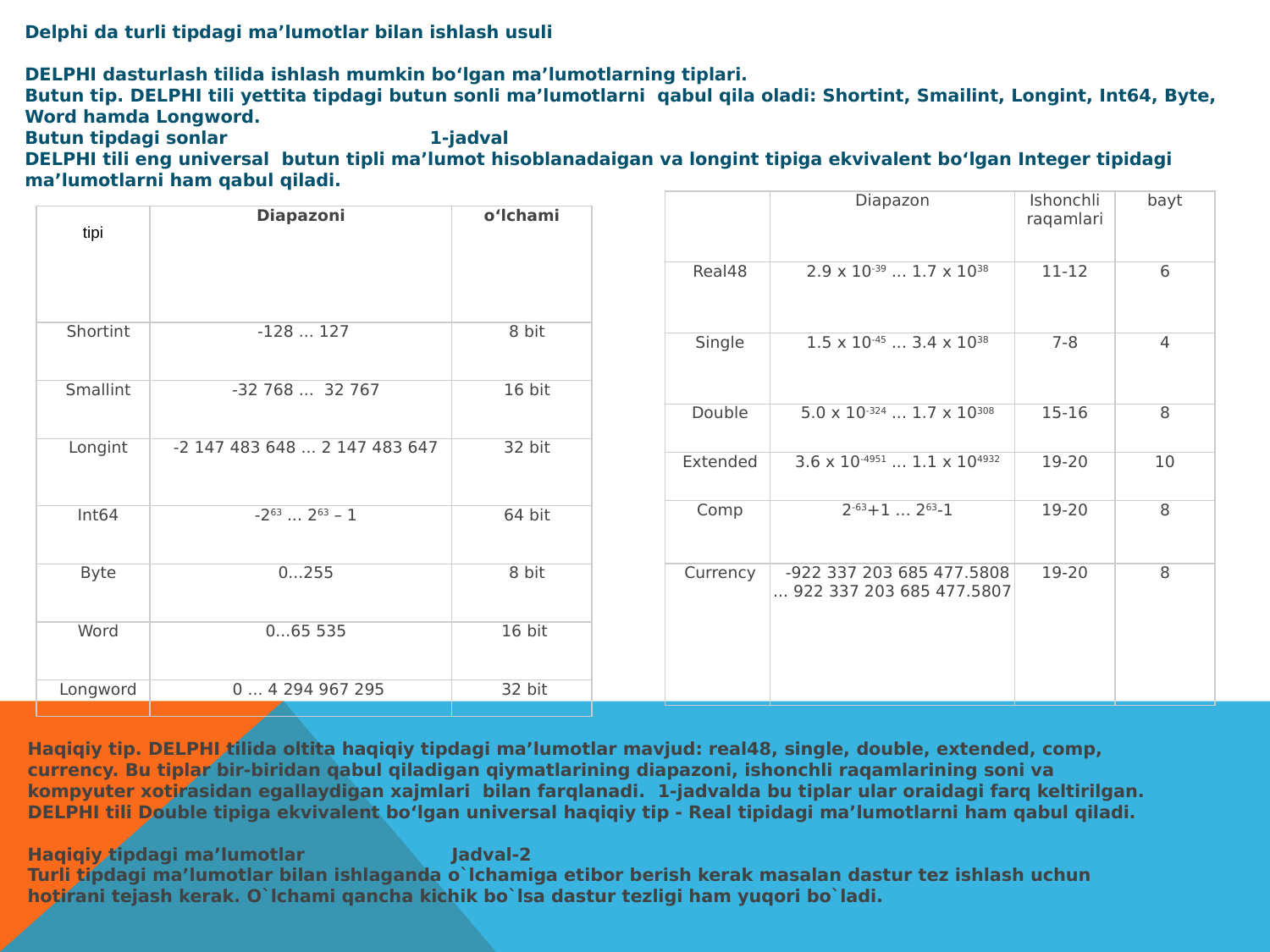

Delphi da turli tipdagi ma’lumotlar bilan ishlash usuli
DELPHI dasturlash tilida ishlash mumkin bo‘lgan ma’lumotlarning tiplari.  
Butun tip. DELPHI tili yettita tipdagi butun sonli ma’lumotlarni  qabul qila oladi: Shortint, Smailint, Longint, Int64, Byte, Word hamda Longword.
Butun tipdagi sonlar                                 1-jadval
DELPHI tili eng universal  butun tipli ma’lumot hisoblanadaigan va longint tipiga ekvivalent bo‘lgan Integer tipidagi ma’lumotlarni ham qabul qiladi.
|  | Diapazon | Ishonchli raqamlari | bayt |
| --- | --- | --- | --- |
| Real48 | 2.9 x 10-39 ... 1.7 x 1038 | 11-12 | 6 |
| Single | 1.5 x 10-45 ... 3.4 x 1038 | 7-8 | 4 |
| Double | 5.0 x 10-324 ... 1.7 x 10308 | 15-16 | 8 |
| Extended | 3.6 x 10-4951 ... 1.1 x 104932 | 19-20 | 10 |
| Comp | 2-63+1 ... 263-1 | 19-20 | 8 |
| Currency | -922 337 203 685 477.5808 ... 922 337 203 685 477.5807 | 19-20 | 8 |
| tipi | Diapazoni | o‘lchami |
| --- | --- | --- |
| Shortint | -128 ... 127 | 8 bit |
| Smallint | -32 768 ...  32 767 | 16 bit |
| Longint | -2 147 483 648 ... 2 147 483 647 | 32 bit |
| Int64 | -263 ... 263 – 1 | 64 bit |
| Byte | 0...255 | 8 bit |
| Word | 0...65 535 | 16 bit |
| Longword | 0 ... 4 294 967 295 | 32 bit |
Haqiqiy tip. DELPHI tilida oltita haqiqiy tipdagi ma’lumotlar mavjud: real48, single, double, extended, comp, currency. Bu tiplar bir-biridan qabul qiladigan qiymatlarining diapazoni, ishonchli raqamlarining soni va kompyuter xotirasidan egallaydigan xajmlari  bilan farqlanadi.  1-jadvalda bu tiplar ular oraidagi farq keltirilgan.
DELPHI tili Double tipiga ekvivalent bo‘lgan universal haqiqiy tip - Real tipidagi ma’lumotlarni ham qabul qiladi.
Haqiqiy tipdagi ma’lumotlar                        Jadval-2
Turli tipdagi ma’lumotlar bilan ishlaganda o`lchamiga etibor berish kerak masalan dastur tez ishlash uchun hotirani tejash kerak. O`lchami qancha kichik bo`lsa dastur tezligi ham yuqori bo`ladi.